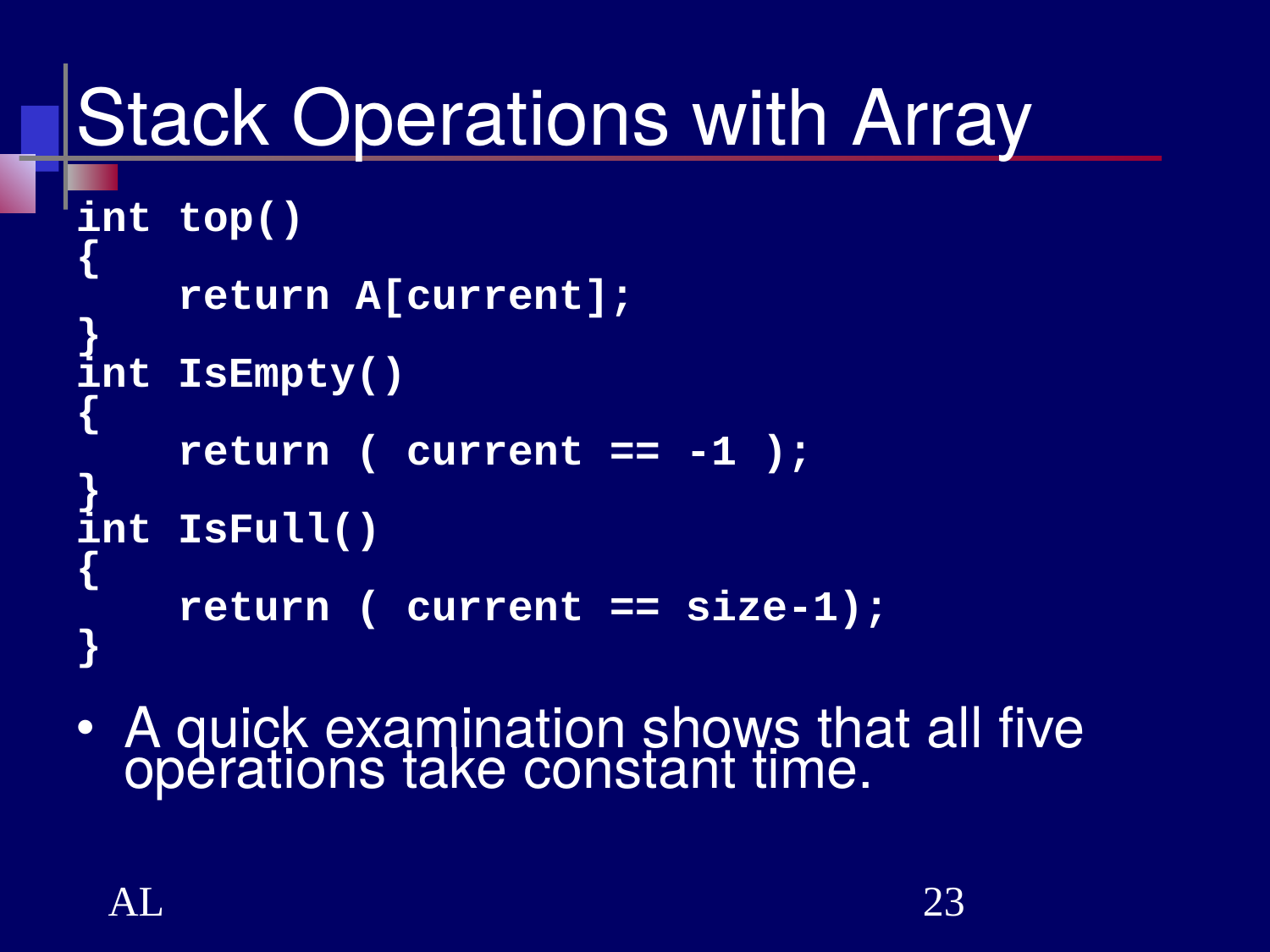

# Stack Operations with Array
int top()
{
    return A[current];
}
int IsEmpty()
{
    return ( current == -1 );
}
int IsFull()
{
    return ( current == size-1);
}

A quick examination shows that all five operations take constant time.
AL
23